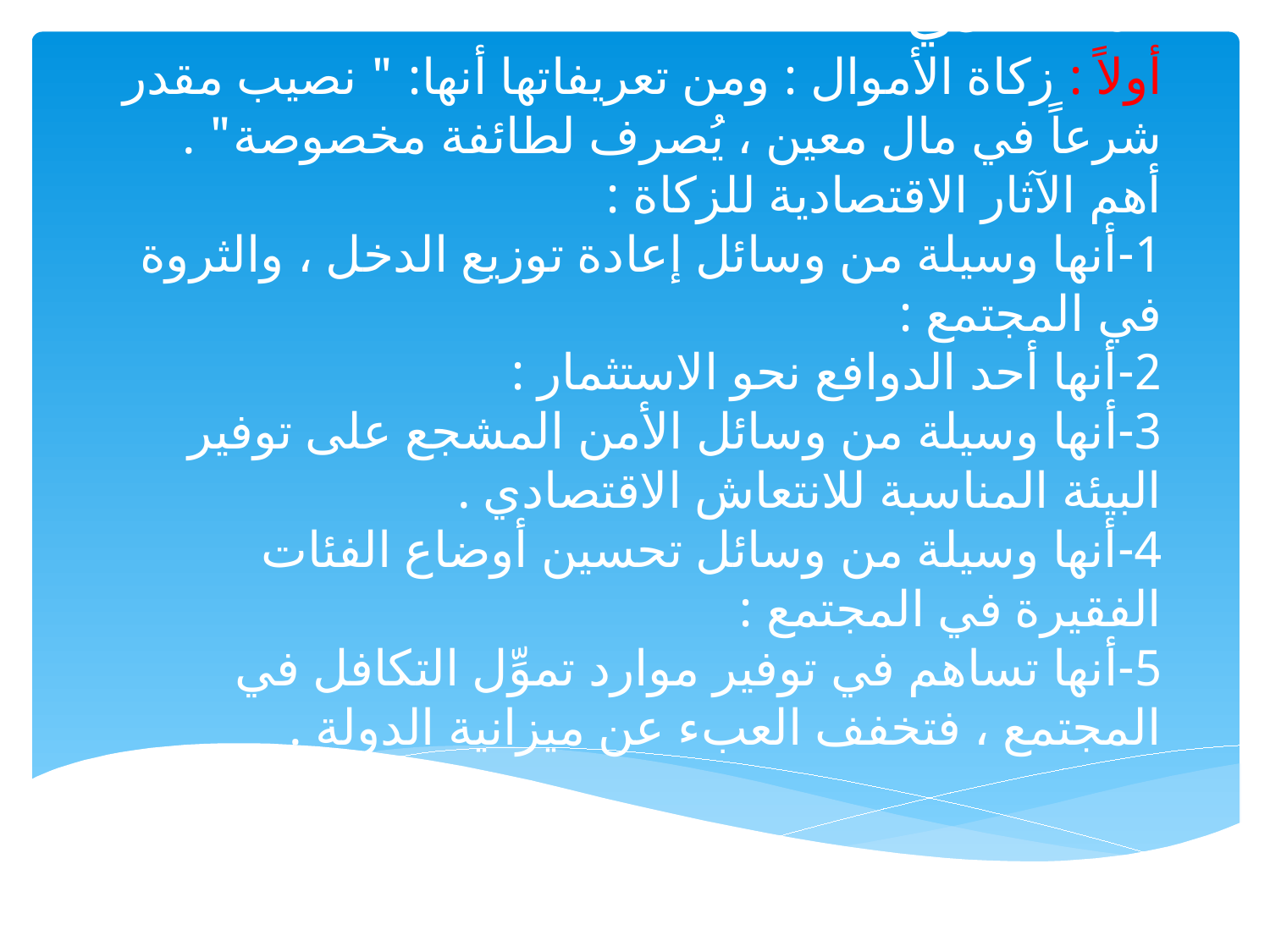

# وسائل التكافل الاجتماعي الاقتصادي أولاً : زكاة الأموال : ومن تعريفاتها أنها: " نصيب مقدر شرعاً في مال معين ، يُصرف لطائفة مخصوصة" . أهم الآثار الاقتصادية للزكاة : 1-أنها وسيلة من وسائل إعادة توزيع الدخل ، والثروة في المجتمع : 2-أنها أحد الدوافع نحو الاستثمار : 3-أنها وسيلة من وسائل الأمن المشجع على توفير البيئة المناسبة للانتعاش الاقتصادي . 4-أنها وسيلة من وسائل تحسين أوضاع الفئات الفقيرة في المجتمع : 5-أنها تساهم في توفير موارد تموِّل التكافل في المجتمع ، فتخفف العبء عن ميزانية الدولة .